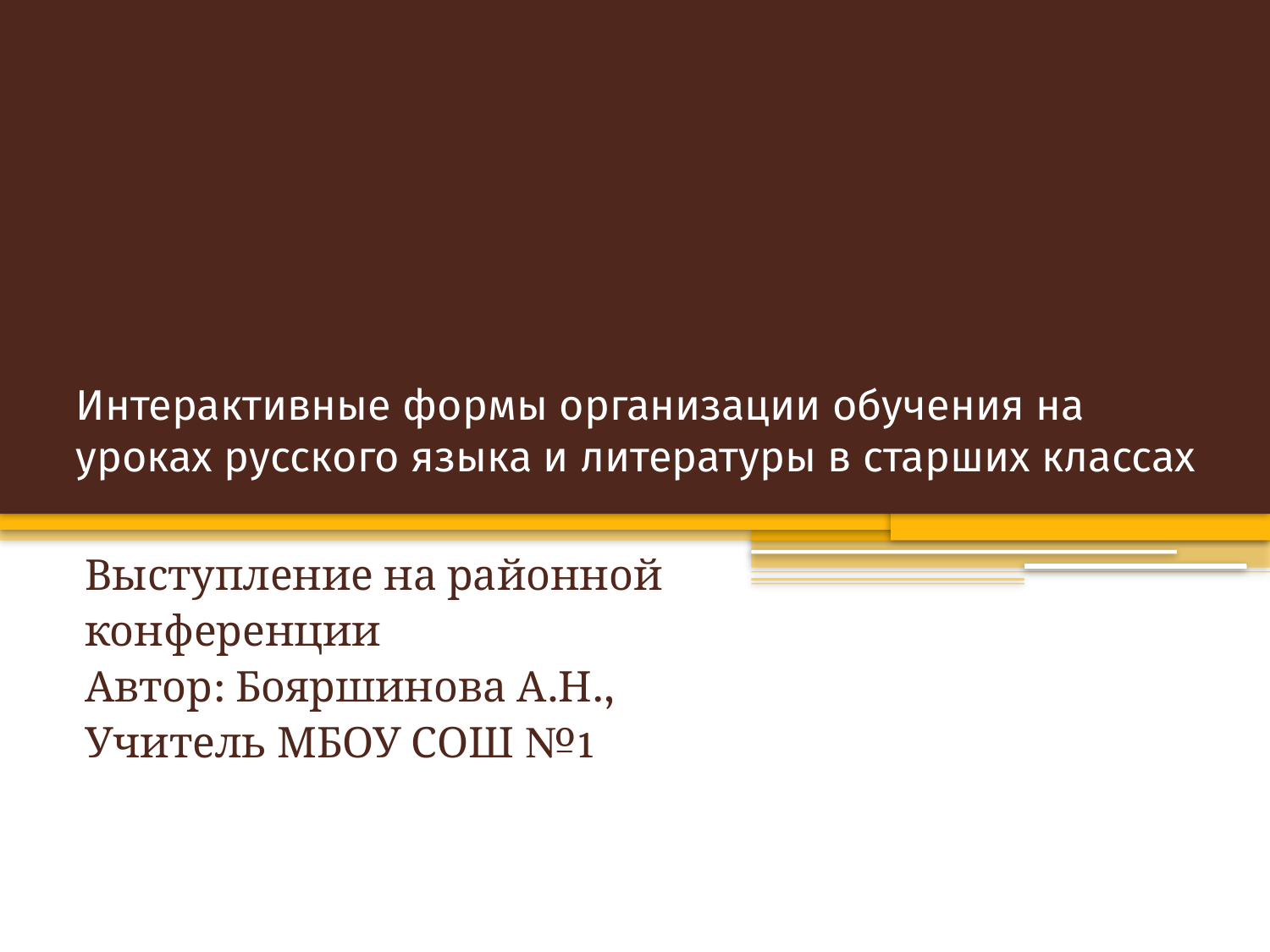

# Интерактивные формы организации обучения на уроках русского языка и литературы в старших классах
Выступление на районной
конференции
Автор: Бояршинова А.Н.,
Учитель МБОУ СОШ №1